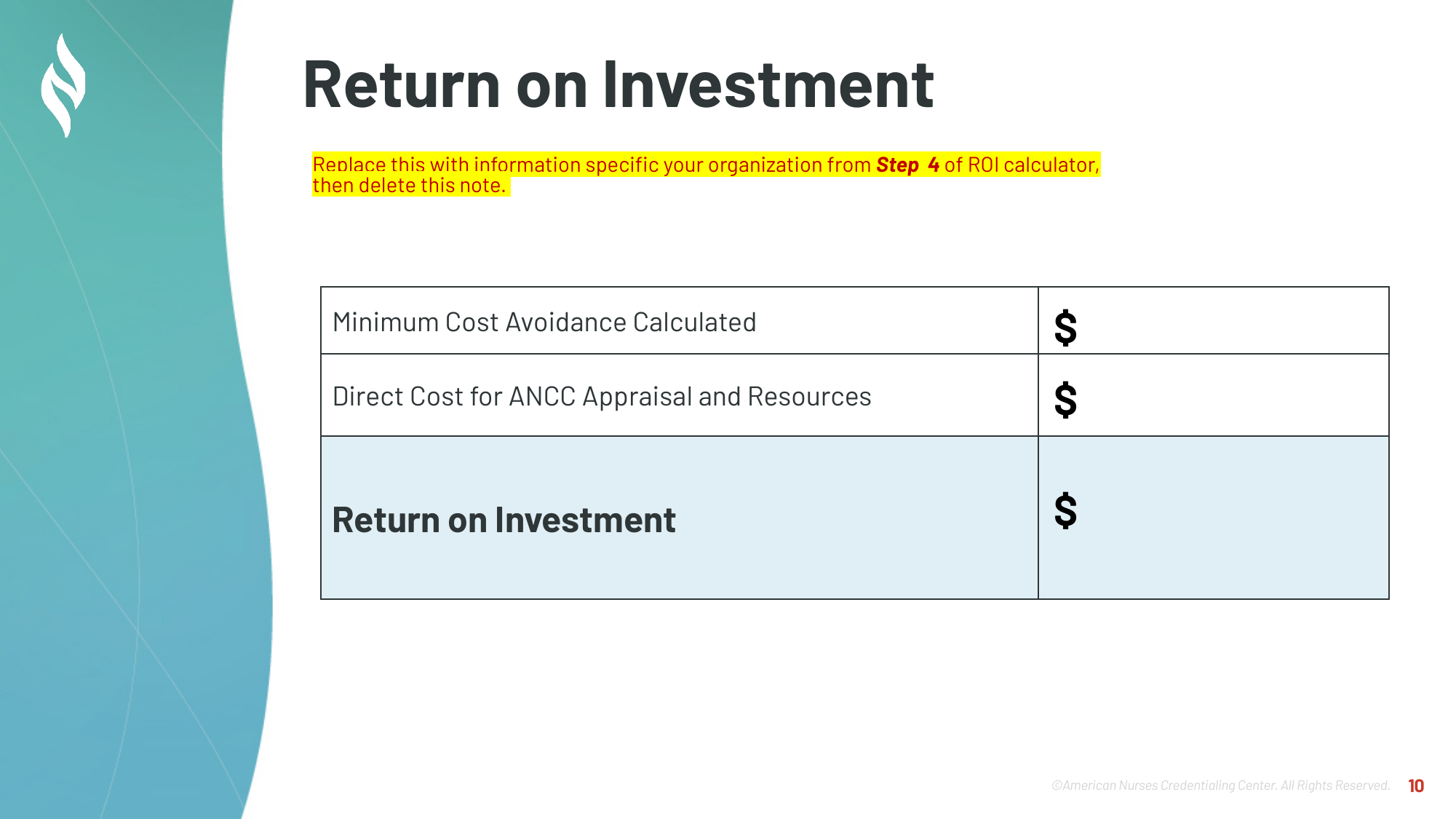

Replace this with information specific your organization from Step  4 of ROI calculator, then delete this note.

10